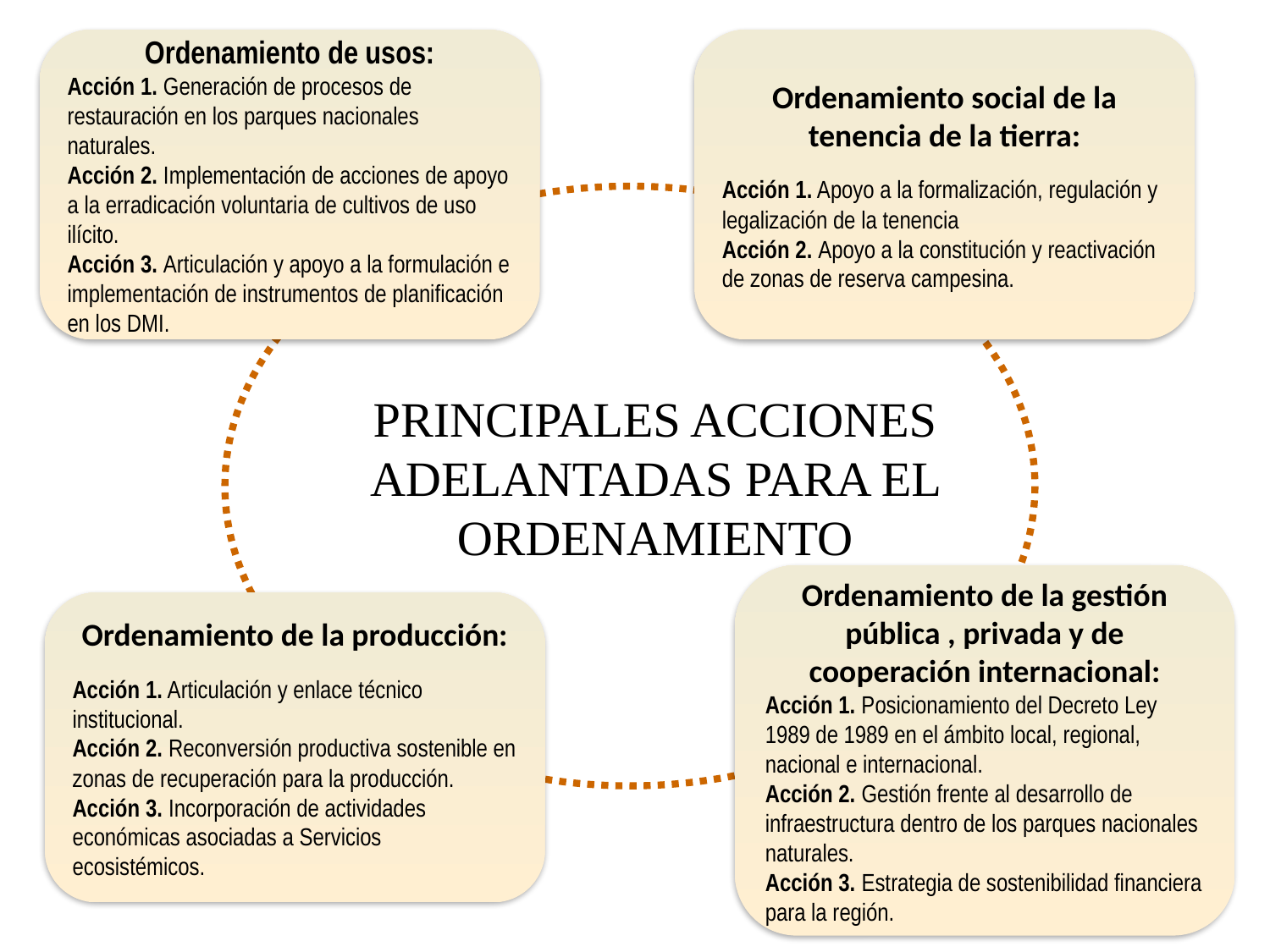

Ordenamiento de usos:
Acción 1. Generación de procesos de restauración en los parques nacionales naturales.
Acción 2. Implementación de acciones de apoyo a la erradicación voluntaria de cultivos de uso ilícito.
Acción 3. Articulación y apoyo a la formulación e implementación de instrumentos de planificación en los DMI.
Ordenamiento social de la tenencia de la tierra:

Acción 1. Apoyo a la formalización, regulación y legalización de la tenencia
Acción 2. Apoyo a la constitución y reactivación de zonas de reserva campesina.

PRINCIPALES ACCIONES ADELANTADAS PARA EL ORDENAMIENTO
Ordenamiento de la gestión pública , privada y de cooperación internacional:
Acción 1. Posicionamiento del Decreto Ley 1989 de 1989 en el ámbito local, regional, nacional e internacional.
Acción 2. Gestión frente al desarrollo de infraestructura dentro de los parques nacionales naturales.
Acción 3. Estrategia de sostenibilidad financiera para la región.
Ordenamiento de la producción:

Acción 1. Articulación y enlace técnico institucional.
Acción 2. Reconversión productiva sostenible en zonas de recuperación para la producción.
Acción 3. Incorporación de actividades económicas asociadas a Servicios ecosistémicos.